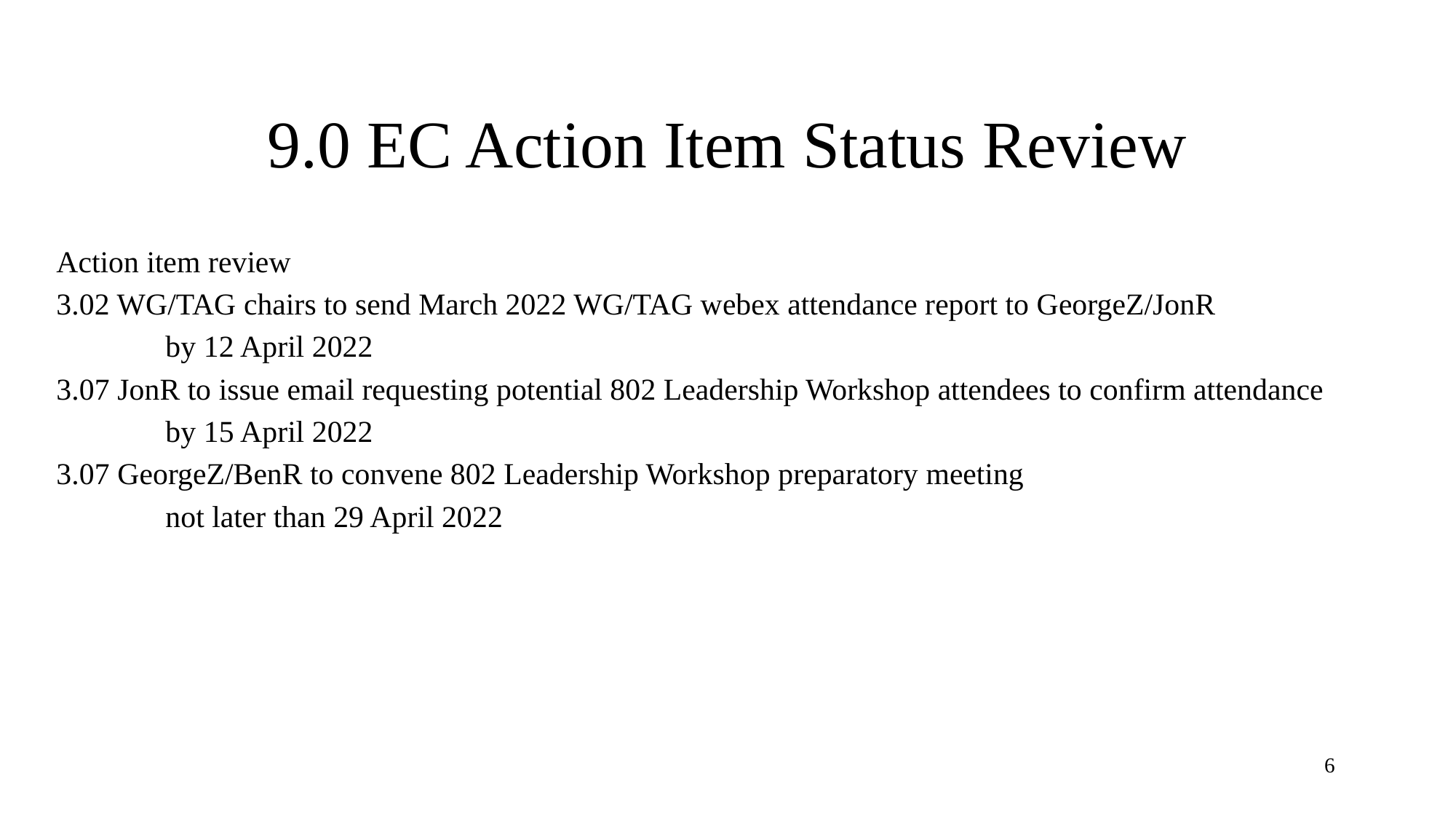

# 9.0 EC Action Item Status Review
Action item review
3.02 WG/TAG chairs to send March 2022 WG/TAG webex attendance report to GeorgeZ/JonR
	by 12 April 2022
3.07 JonR to issue email requesting potential 802 Leadership Workshop attendees to confirm attendance
	by 15 April 2022
3.07 GeorgeZ/BenR to convene 802 Leadership Workshop preparatory meeting
	not later than 29 April 2022
6